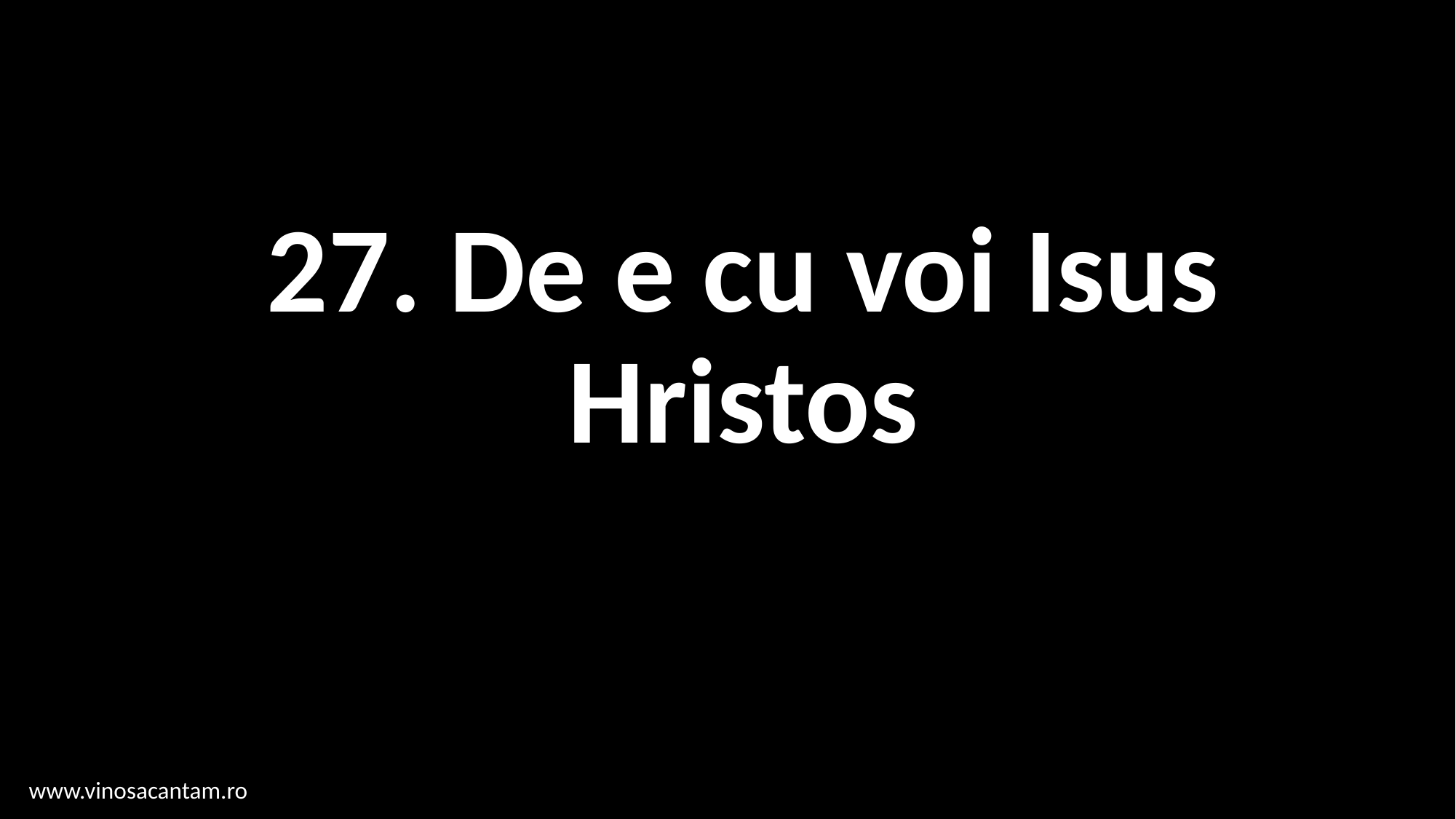

# 27. De e cu voi Isus Hristos
www.vinosacantam.ro